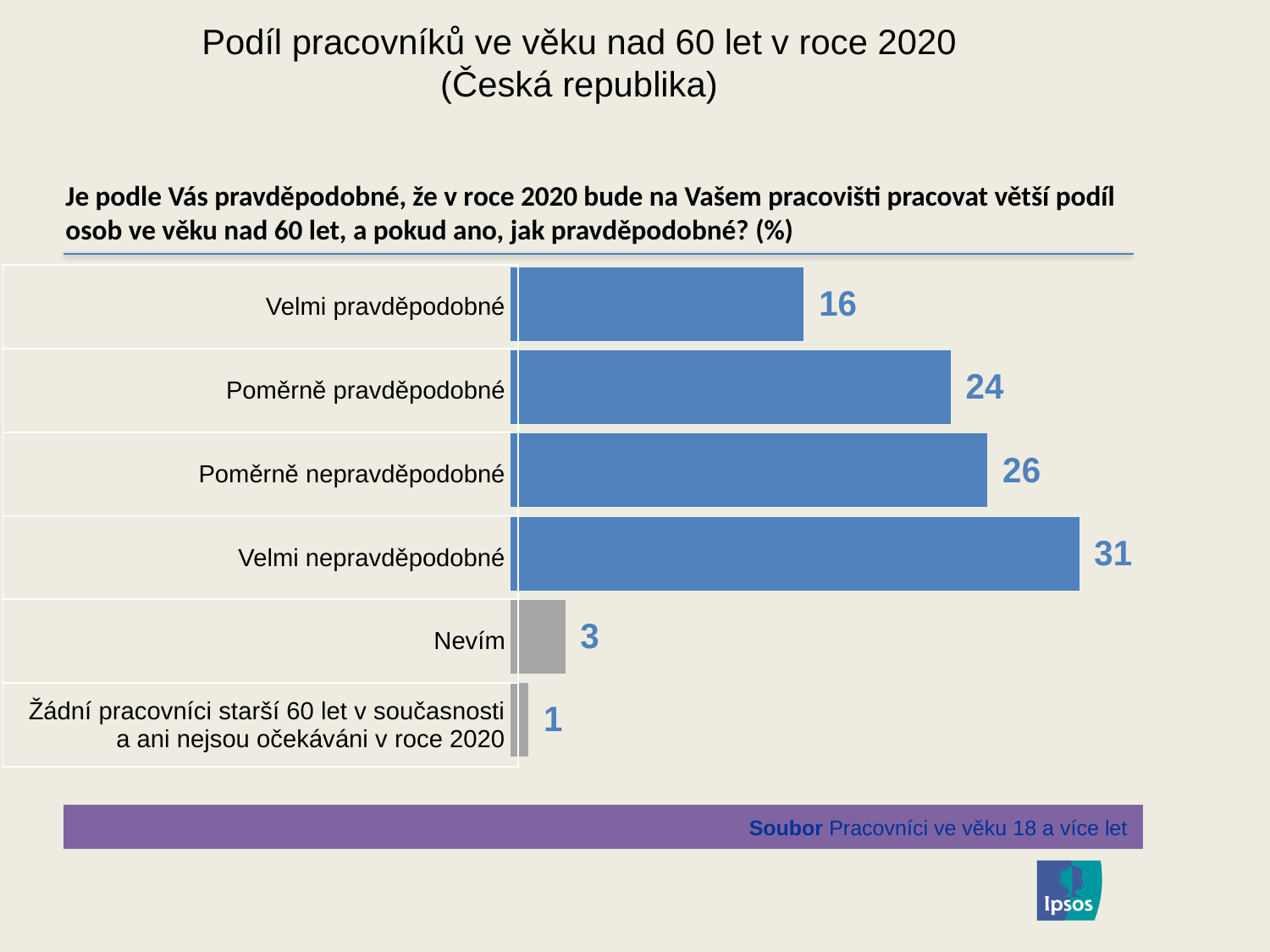

### Chart: Ipsos Ribbon Rules

| Category |  |
|---|---|
# Podíl pracovníků ve věku nad 60 let v roce 2020 (Česká republika)

### Chart

| Category | Percent |
|---|---|
| Žádní pracovníci starší 60 let v současnosti a ani nejsou očekáváni v roce 2020 | 1.0 |
| Nevím | 3.0 |
| Velmi nepravděpodobné | 31.0 |
| Poměrně nepravděpodobné | 26.0 |
| Poměrně pravděpodobné | 24.0 |
| Velmi pravděpodobné | 16.0 |
Je podle Vás pravděpodobné, že v roce 2020 bude na Vašem pracovišti pracovat větší podíl osob ve věku nad 60 let, a pokud ano, jak pravděpodobné? (%)
| Velmi pravděpodobné |
| --- |
| Poměrně pravděpodobné |
| Poměrně nepravděpodobné |
| Velmi nepravděpodobné |
| Nevím |
| Žádní pracovníci starší 60 let v současnosti a ani nejsou očekáváni v roce 2020 |
Soubor Pracovníci ve věku 18 a více let